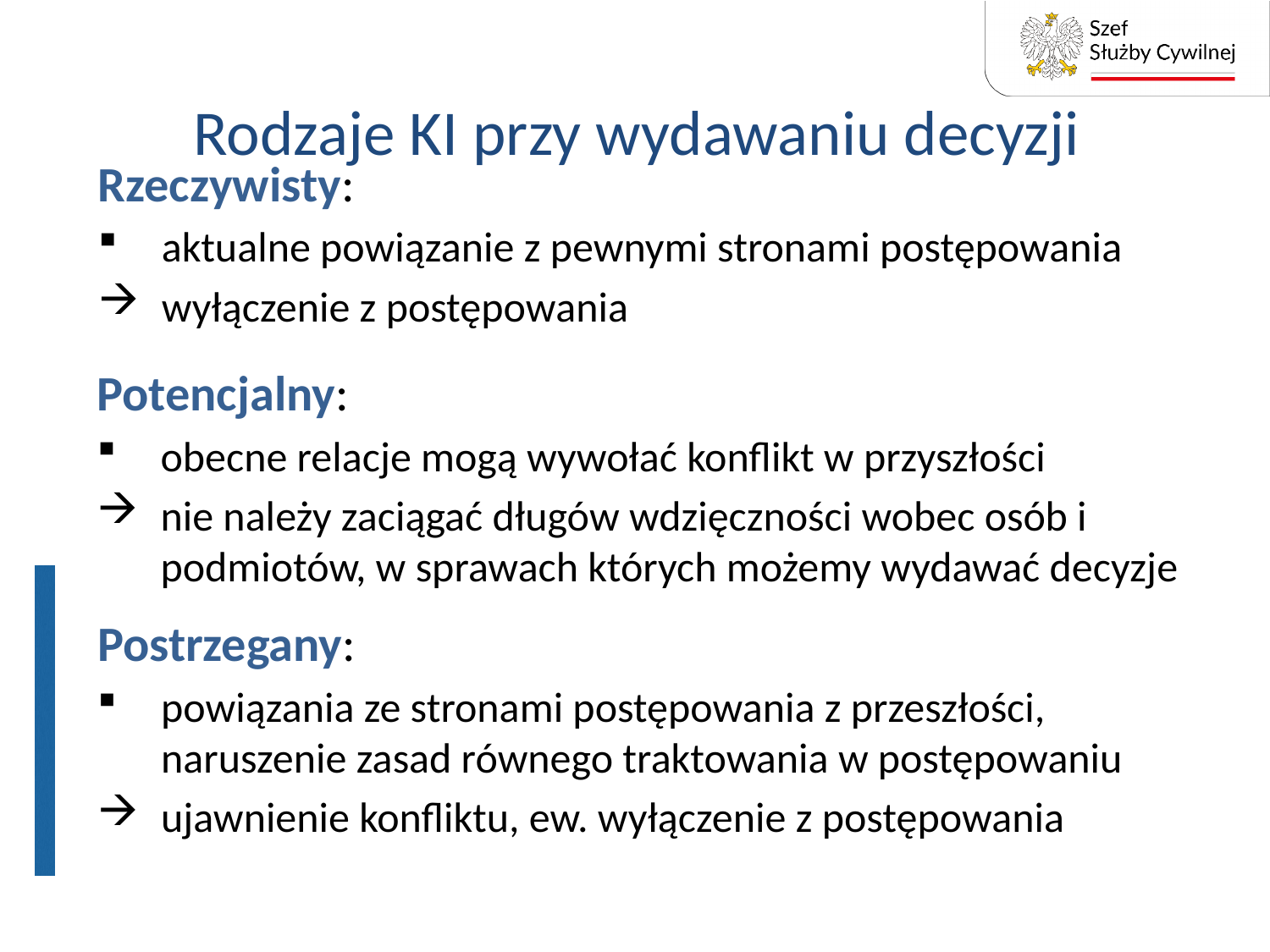

# Rodzaje KI przy wydawaniu decyzji
Rzeczywisty:
aktualne powiązanie z pewnymi stronami postępowania
wyłączenie z postępowania
Potencjalny:
obecne relacje mogą wywołać konflikt w przyszłości
nie należy zaciągać długów wdzięczności wobec osób i podmiotów, w sprawach których możemy wydawać decyzje
Postrzegany:
powiązania ze stronami postępowania z przeszłości, naruszenie zasad równego traktowania w postępowaniu
ujawnienie konfliktu, ew. wyłączenie z postępowania